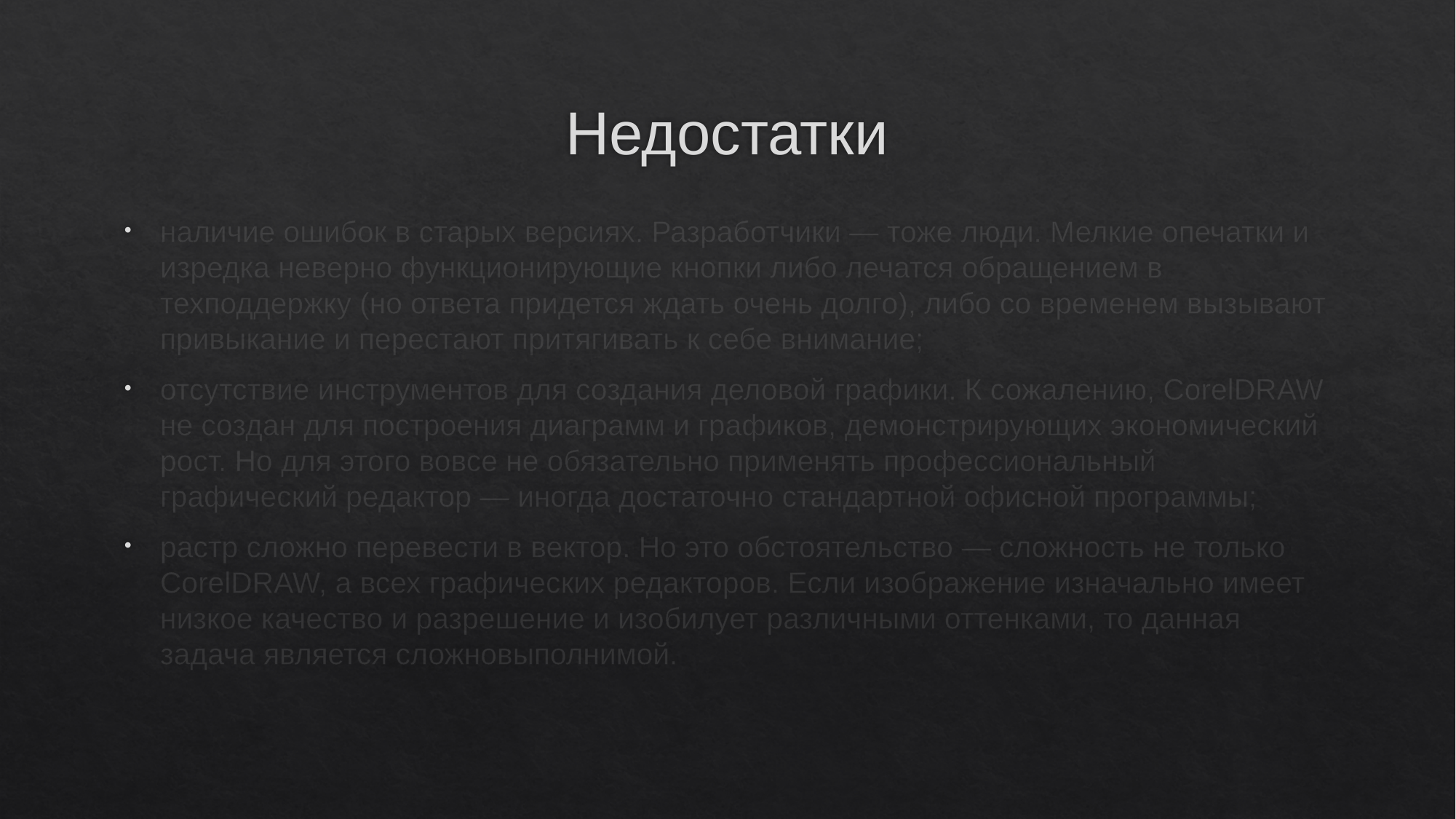

# Недостатки
наличие ошибок в старых версиях. Разработчики — тоже люди. Мелкие опечатки и изредка неверно функционирующие кнопки либо лечатся обращением в техподдержку (но ответа придется ждать очень долго), либо со временем вызывают привыкание и перестают притягивать к себе внимание;
отсутствие инструментов для создания деловой графики. К сожалению, CorelDRAW не создан для построения диаграмм и графиков, демонстрирующих экономический рост. Но для этого вовсе не обязательно применять профессиональный графический редактор — иногда достаточно стандартной офисной программы;
растр сложно перевести в вектор. Но это обстоятельство — сложность не только CorelDRAW, а всех графических редакторов. Если изображение изначально имеет низкое качество и разрешение и изобилует различными оттенками, то данная задача является сложновыполнимой.